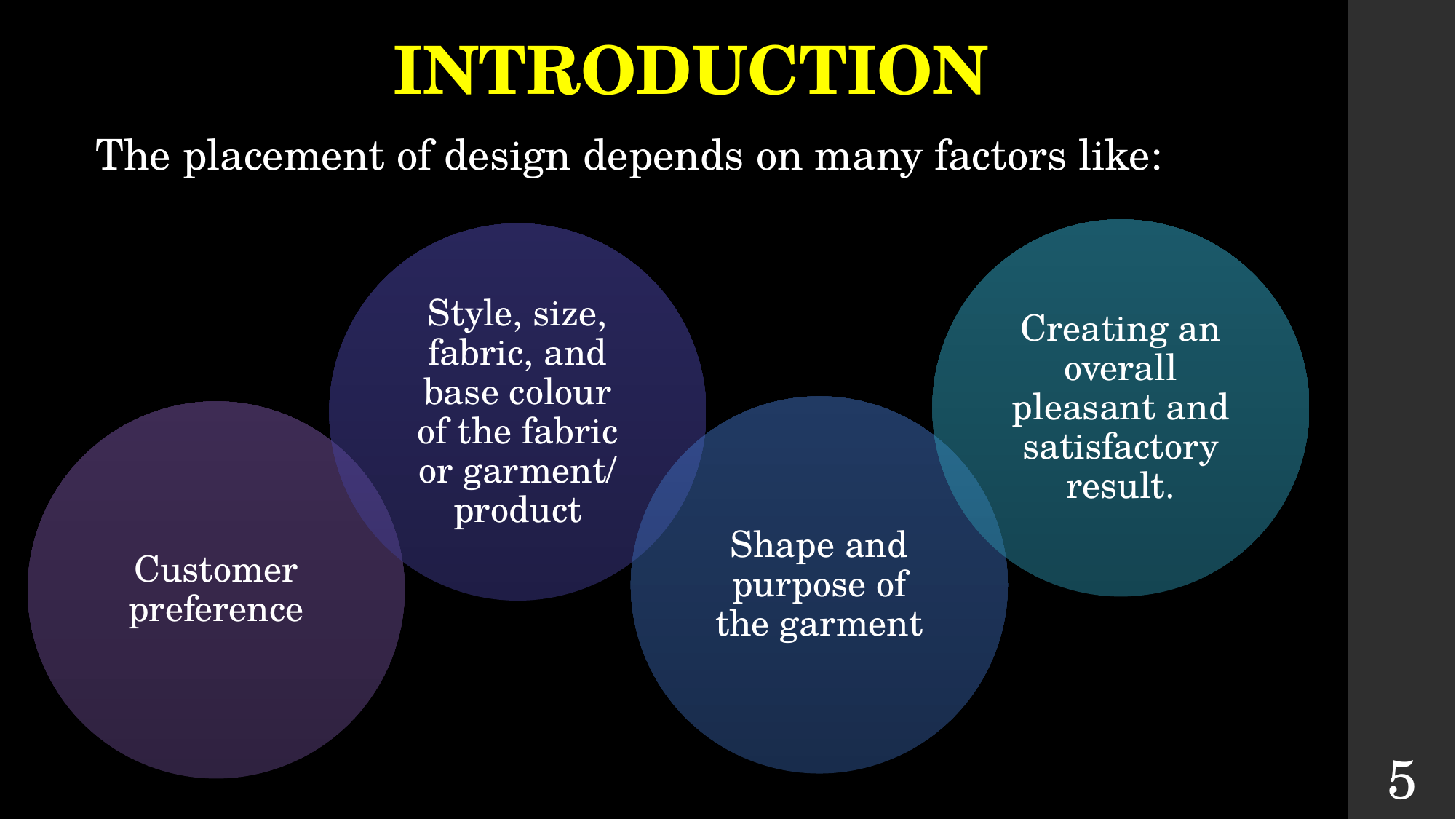

# INTRODUCTION
Customer preference
Style, size, fabric, and base colour of the fabric or garment/
product
Shape and purpose of the garment
Creating an overall pleasant and satisfactory result.
The placement of design depends on many factors like:
5